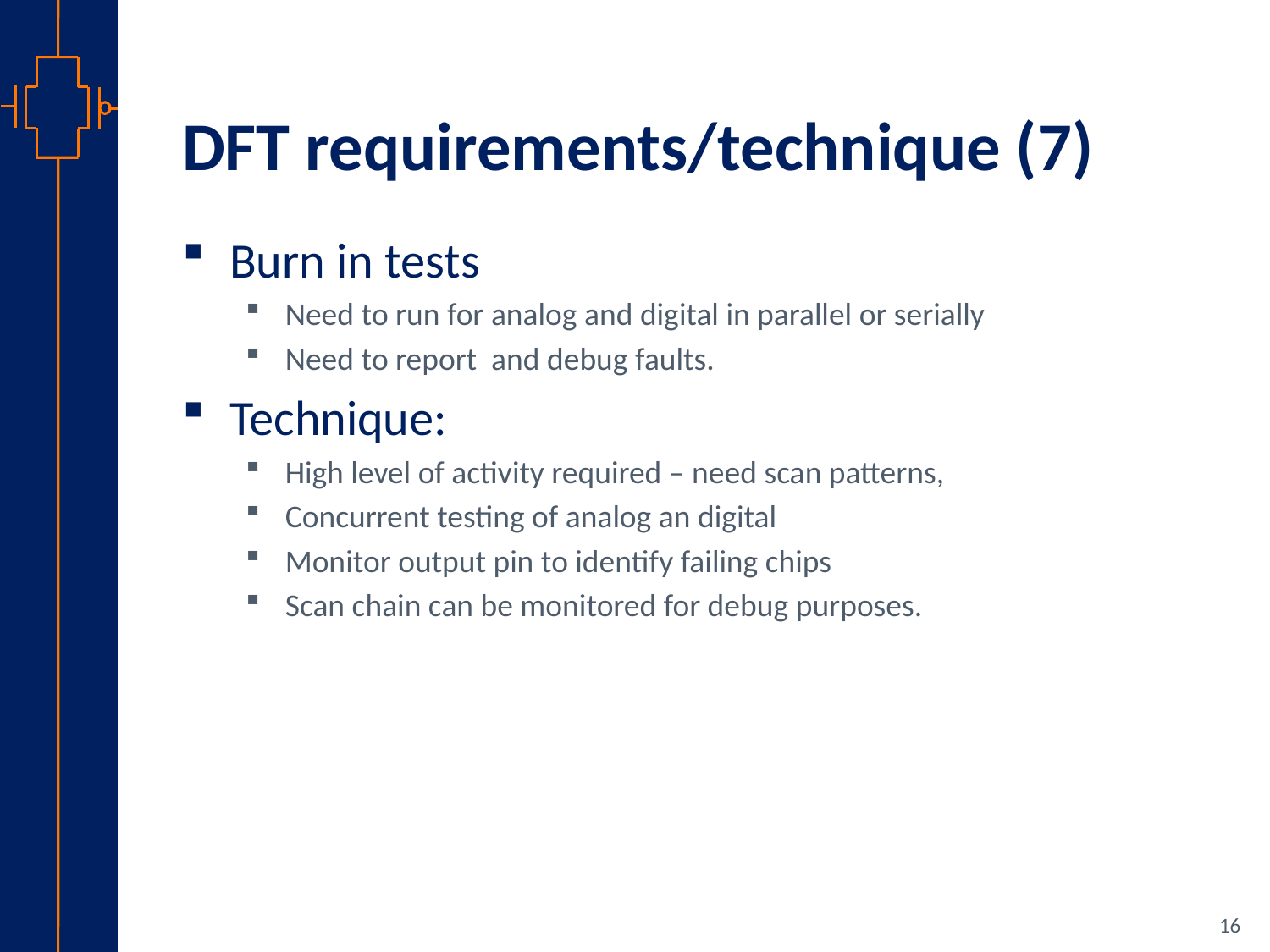

# DFT requirements/technique (7)
Burn in tests
Need to run for analog and digital in parallel or serially
Need to report  and debug faults.
Technique:
High level of activity required – need scan patterns,
Concurrent testing of analog an digital
Monitor output pin to identify failing chips
Scan chain can be monitored for debug purposes.

16